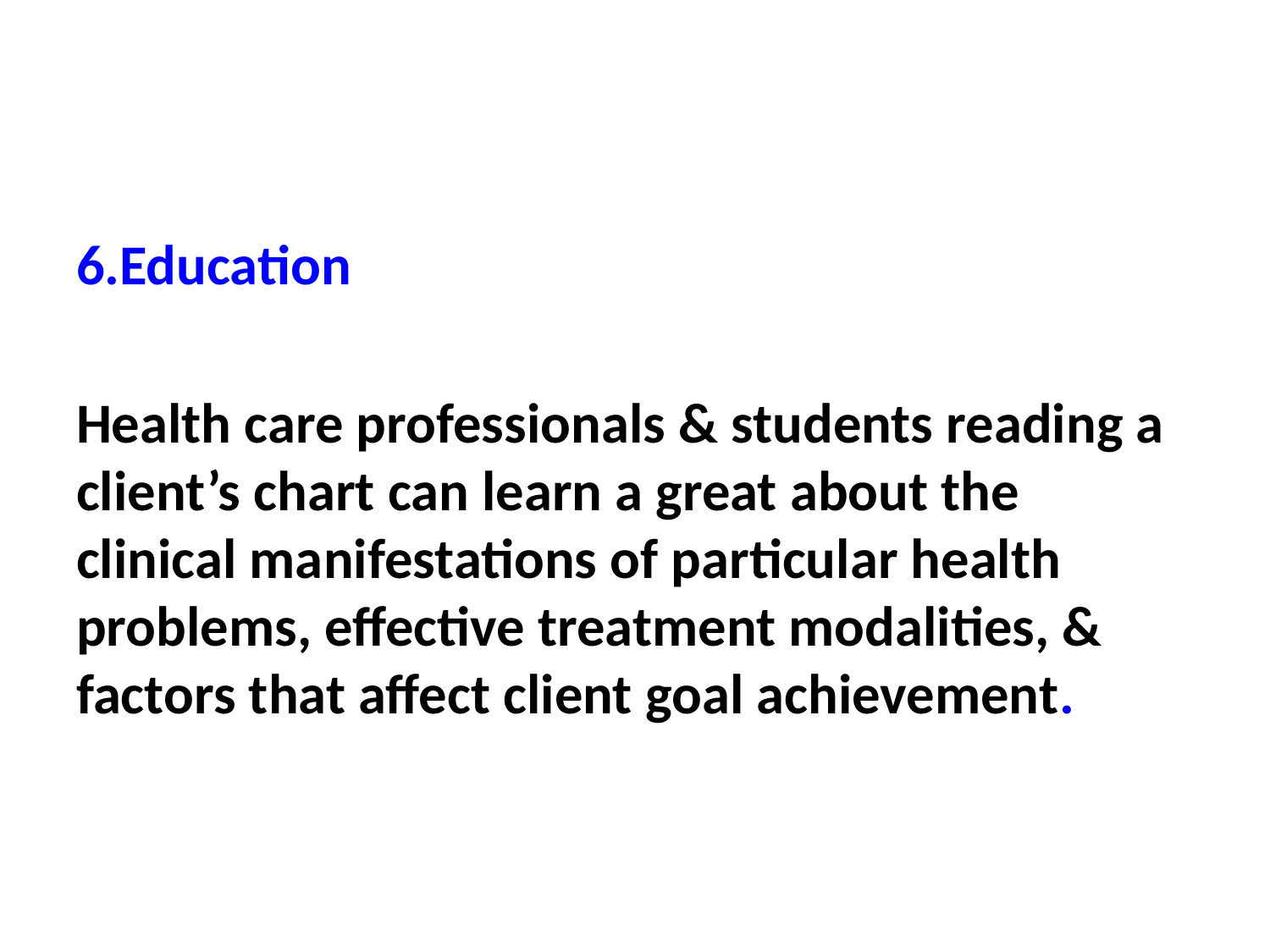

6.Education

Health care professionals & students reading a client’s chart can learn a great about the clinical manifestations of particular health problems, effective treatment modalities, & factors that affect client goal achievement.